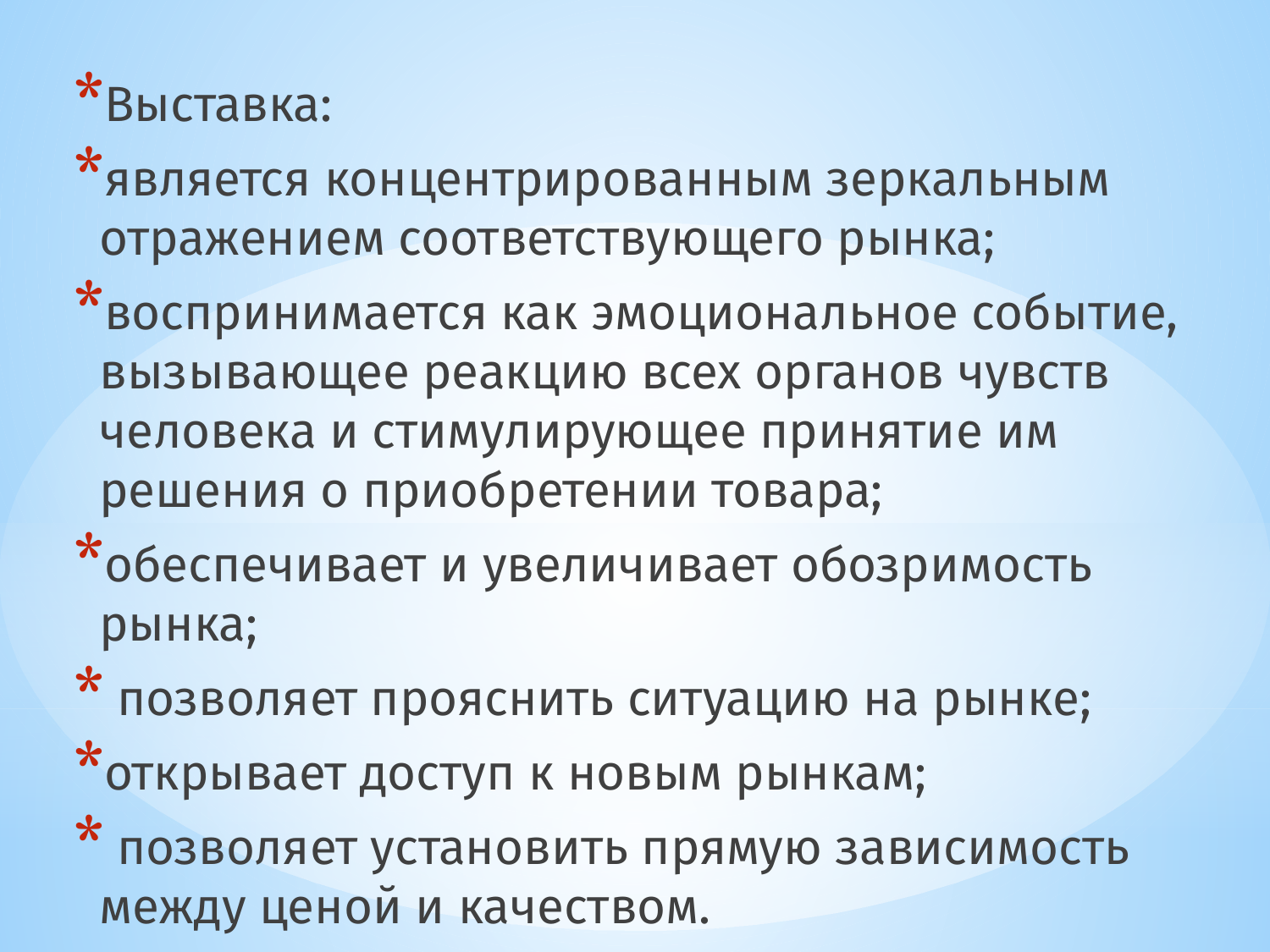

Выставка:
является концентрированным зеркальным отражением соответствующего рынка;
воспринимается как эмоциональное событие, вызывающее реакцию всех органов чувств человека и стимулирующее принятие им решения о приобретении товара;
обеспечивает и увеличивает обозримость рынка;
 позволяет прояснить ситуацию на рынке;
открывает доступ к новым рынкам;
 позволяет установить прямую зависимость между ценой и качеством.
#